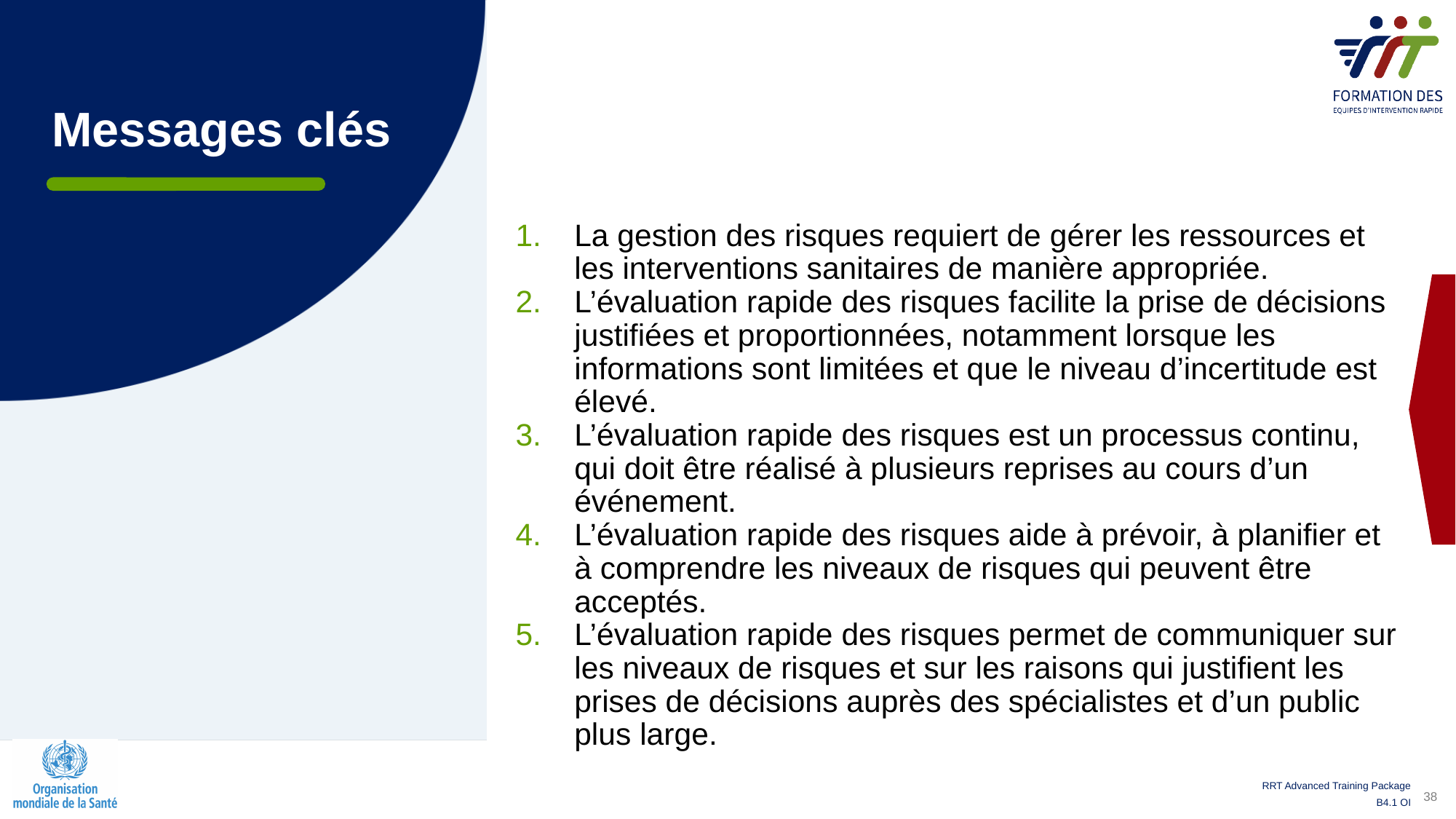

Messages clés

La gestion des risques requiert de gérer les ressources et les interventions sanitaires de manière appropriée.
L’évaluation rapide des risques facilite la prise de décisions justifiées et proportionnées, notamment lorsque les informations sont limitées et que le niveau d’incertitude est élevé.
L’évaluation rapide des risques est un processus continu, qui doit être réalisé à plusieurs reprises au cours d’un événement.
L’évaluation rapide des risques aide à prévoir, à planifier et à comprendre les niveaux de risques qui peuvent être acceptés.
L’évaluation rapide des risques permet de communiquer sur les niveaux de risques et sur les raisons qui justifient les prises de décisions auprès des spécialistes et d’un public plus large.